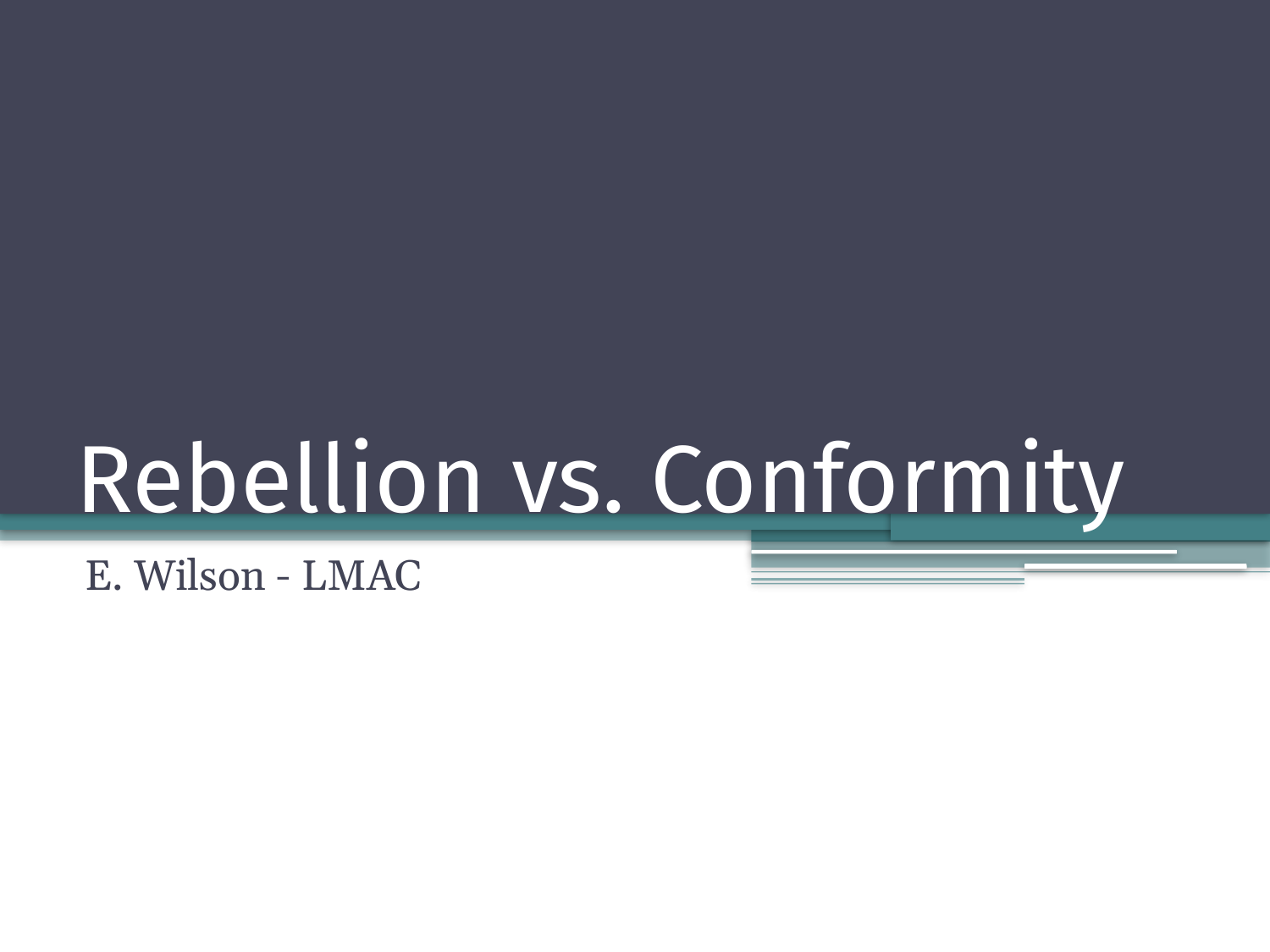

# Rebellion vs. Conformity
E. Wilson - LMAC